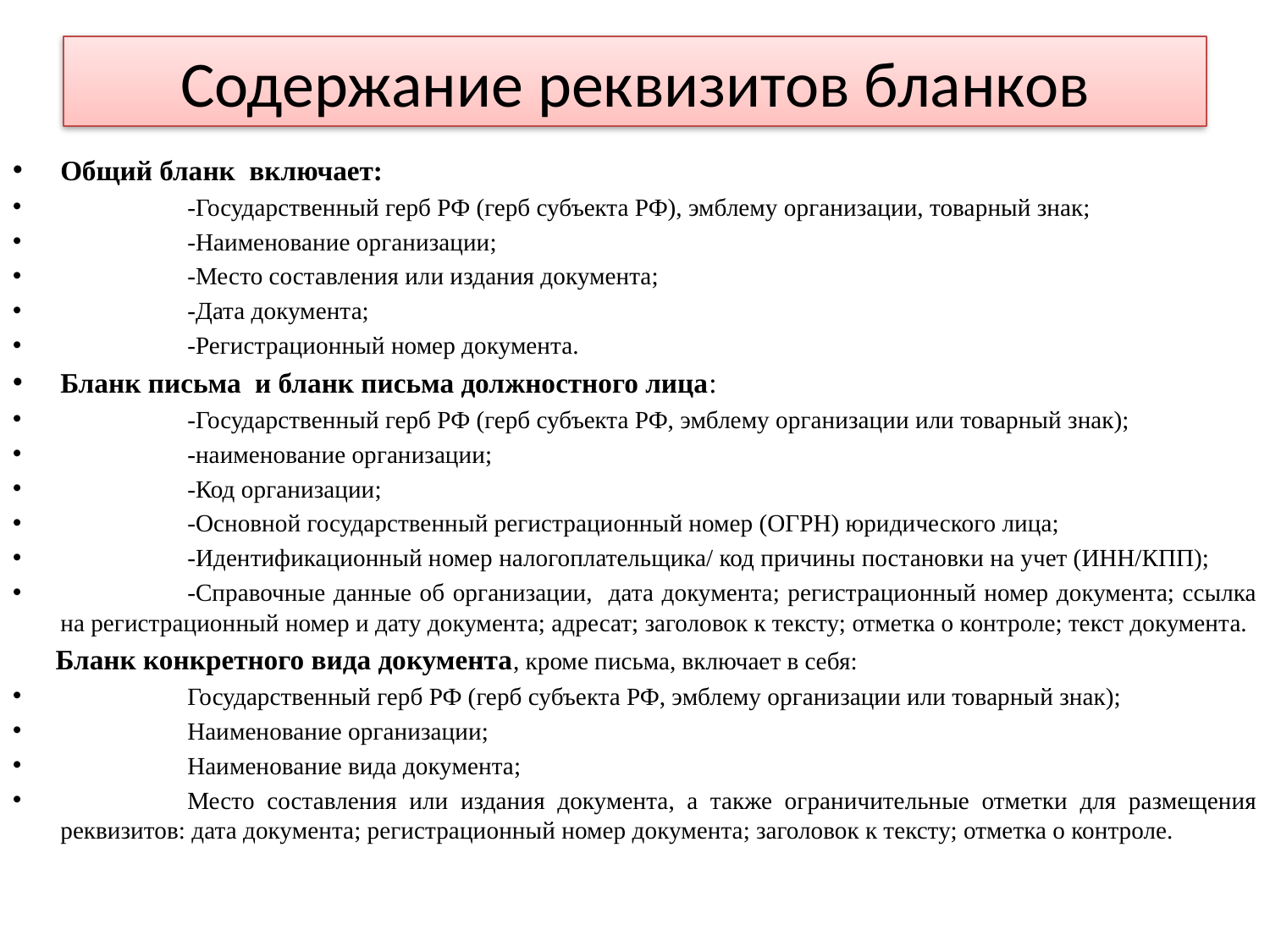

# Содержание реквизитов бланков
Общий бланк  включает:
	-Государственный герб РФ (герб субъекта РФ), эмблему организации, товарный знак;
	-Наименование организации;
	-Место составления или издания документа;
	-Дата документа;
	-Регистрационный номер документа.
Бланк письма  и бланк письма должностного лица:
	-Государственный герб РФ (герб субъекта РФ, эмблему организации или товарный знак);
	-наименование организации;
	-Код организации;
	-Основной государственный регистрационный номер (ОГРН) юридического лица;
	-Идентификационный номер налогоплательщика/ код причины постановки на учет (ИНН/КПП);
	-Справочные данные об организации,  дата документа; регистрационный номер документа; ссылка на регистрационный номер и дату документа; адресат; заголовок к тексту; отметка о контроле; текст документа.
       Бланк конкретного вида документа, кроме письма, включает в себя:
	Государственный герб РФ (герб субъекта РФ, эмблему организации или товарный знак);
	Наименование организации;
	Наименование вида документа;
	Место составления или издания документа, а также ограничительные отметки для размещения реквизитов: дата документа; регистрационный номер документа; заголовок к тексту; отметка о контроле.